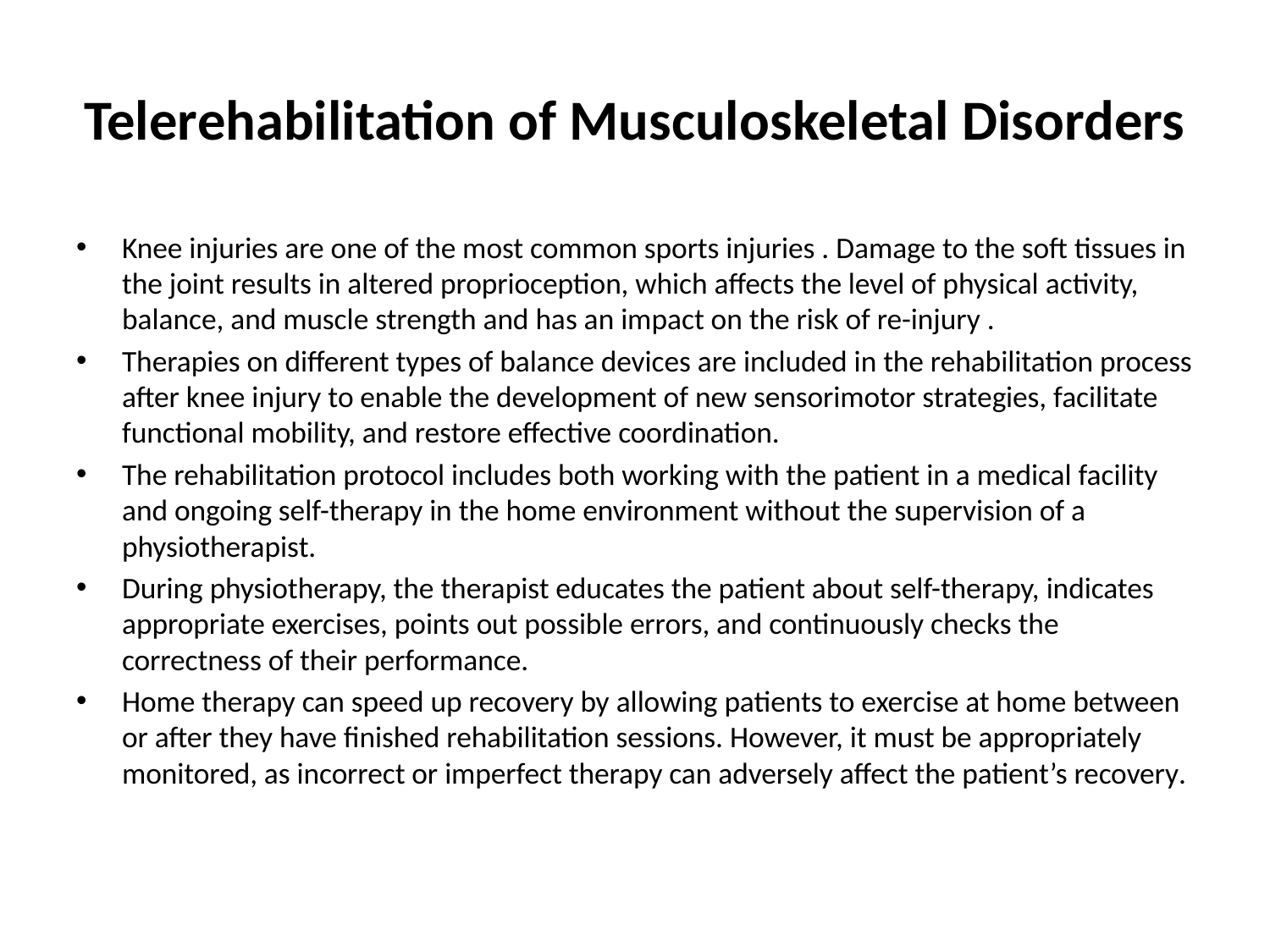

# Telerehabilitation of Musculoskeletal Disorders
Knee injuries are one of the most common sports injuries . Damage to the soft tissues in the joint results in altered proprioception, which affects the level of physical activity, balance, and muscle strength and has an impact on the risk of re-injury .
Therapies on different types of balance devices are included in the rehabilitation process after knee injury to enable the development of new sensorimotor strategies, facilitate functional mobility, and restore effective coordination.
The rehabilitation protocol includes both working with the patient in a medical facility and ongoing self-therapy in the home environment without the supervision of a physiotherapist.
During physiotherapy, the therapist educates the patient about self-therapy, indicates appropriate exercises, points out possible errors, and continuously checks the correctness of their performance.
Home therapy can speed up recovery by allowing patients to exercise at home between or after they have finished rehabilitation sessions. However, it must be appropriately monitored, as incorrect or imperfect therapy can adversely affect the patient’s recovery.